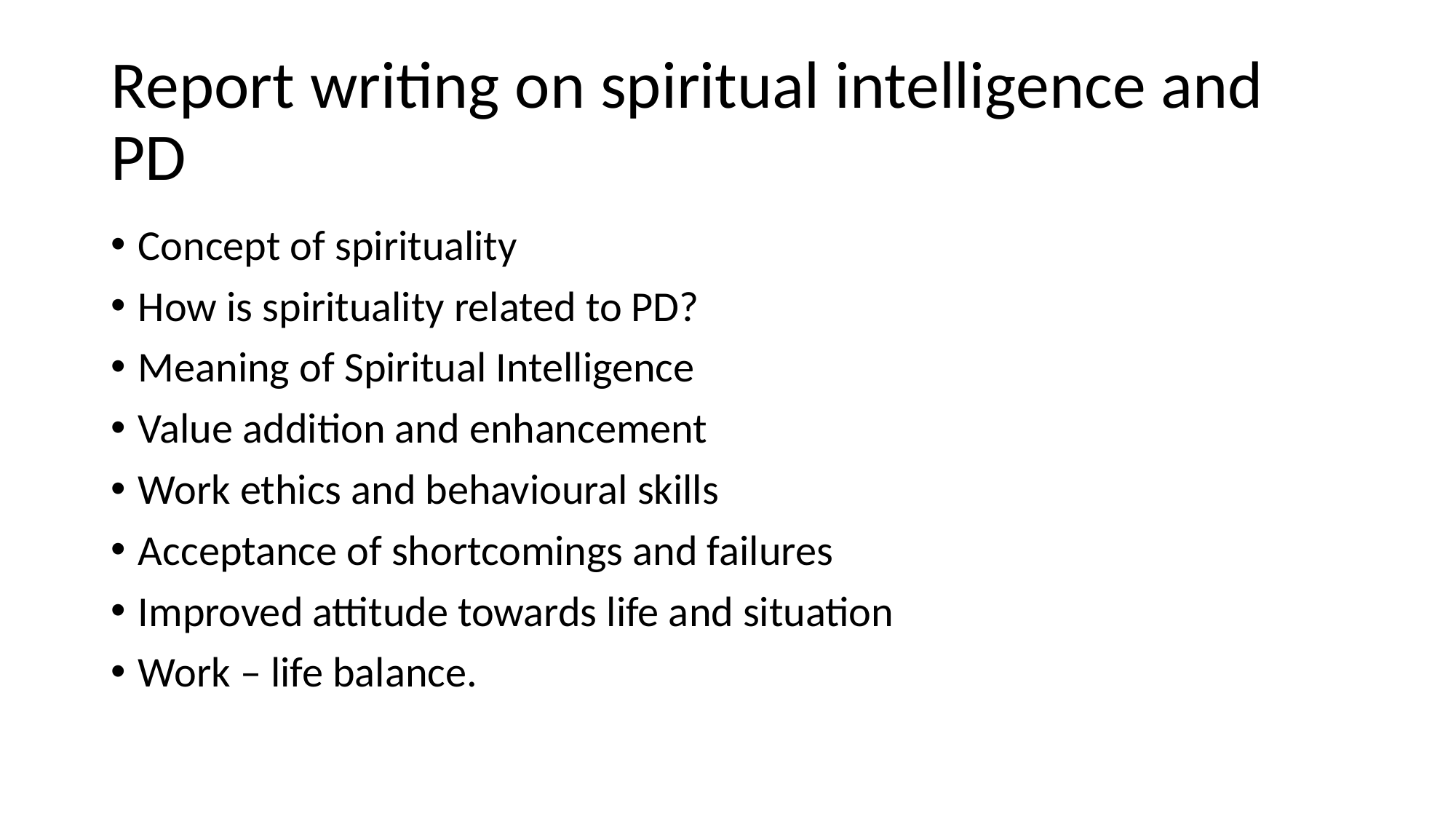

# Report writing on spiritual intelligence and PD
Concept of spirituality
How is spirituality related to PD?
Meaning of Spiritual Intelligence
Value addition and enhancement
Work ethics and behavioural skills
Acceptance of shortcomings and failures
Improved attitude towards life and situation
Work – life balance.